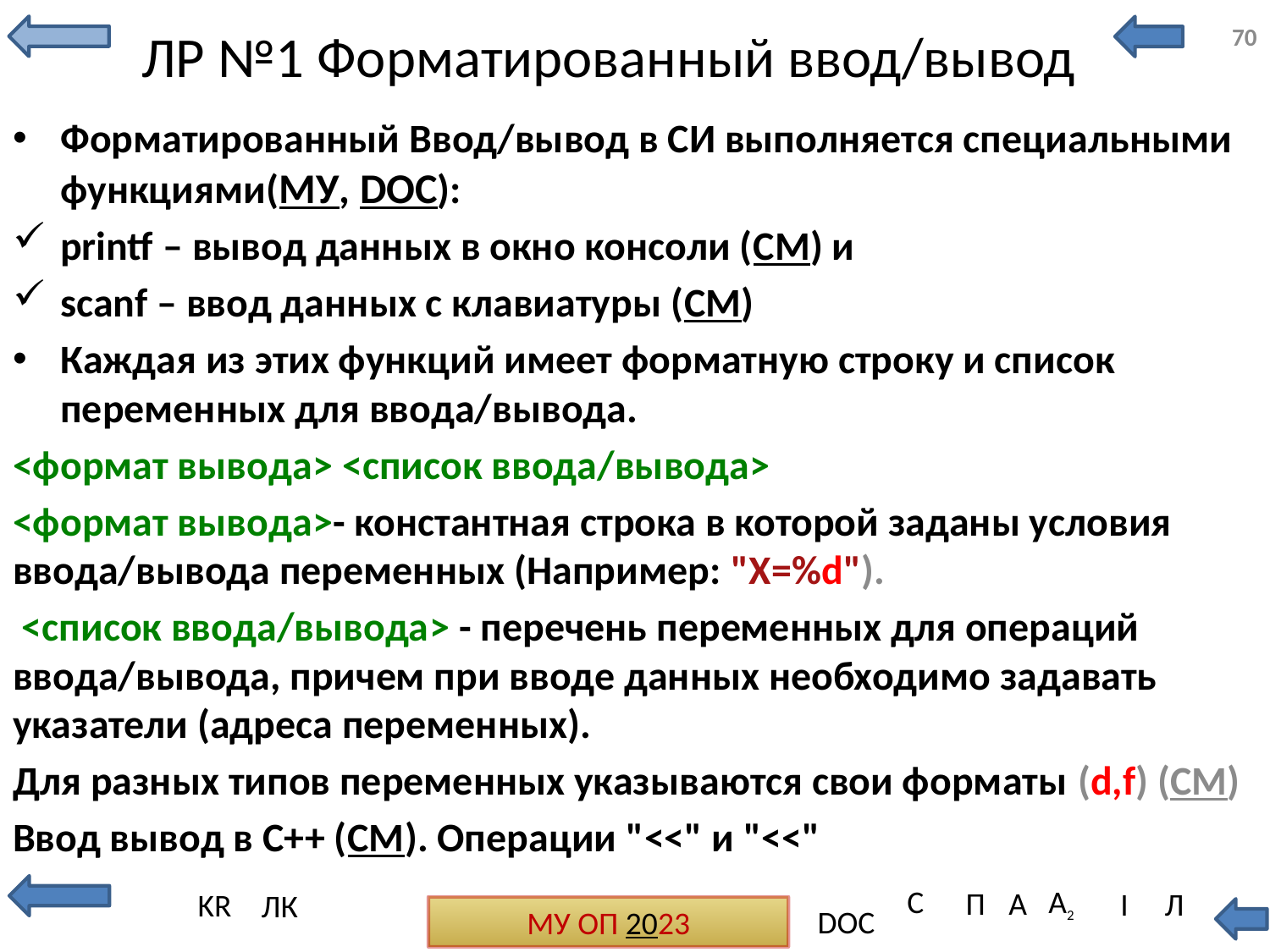

# ЛР №1 Форматированный ввод/вывод
70
Форматированный Ввод/вывод в СИ выполняется специальными функциями(МУ, DOC):
printf – вывод данных в окно консоли (СМ) и
scanf – ввод данных с клавиатуры (СМ)
Каждая из этих функций имеет форматную строку и список переменных для ввода/вывода.
<формат вывода> <список ввода/вывода>
<формат вывода>- константная строка в которой заданы условия ввода/вывода переменных (Например: "X=%d").
 <список ввода/вывода> - перечень переменных для операций ввода/вывода, причем при вводе данных необходимо задавать указатели (адреса переменных).
Для разных типов переменных указываются свои форматы (d,f) (СМ)
Ввод вывод в С++ (СМ). Операции "<<" и "<<"